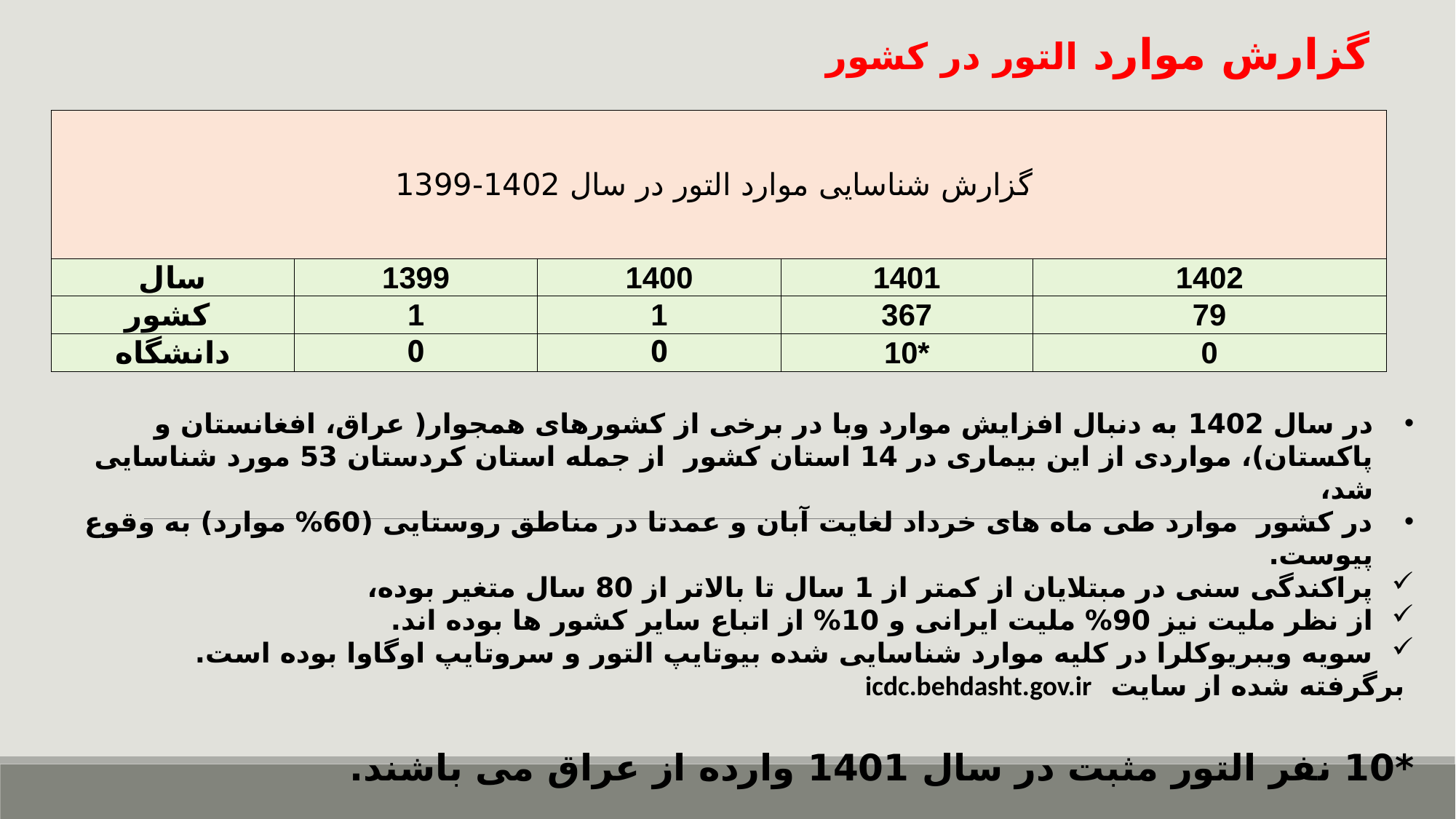

گزارش موارد التور در کشور
| گزارش شناسایی موارد التور در سال 1402-1399 |  |  |  |  |
| --- | --- | --- | --- | --- |
| سال | 1399 | 1400 | 1401 | 1402 |
| کشور | 1 | 1 | 367 | 79 |
| دانشگاه | 0 | 0 | 10\* | 0 |
در سال 1402 به دنبال افزایش موارد وبا در برخی از کشورهای همجوار( عراق، افغانستان و پاکستان)، مواردی از این بیماری در 14 استان کشور  از جمله استان کردستان 53 مورد شناسایی شد،
در کشور  موارد طی ماه های خرداد لغایت آبان و عمدتا در مناطق روستایی (60% موارد) به وقوع پیوست.
پراکندگی سنی در مبتلایان از کمتر از 1 سال تا بالاتر از 80 سال متغیر بوده،
از نظر ملیت نیز 90% ملیت ایرانی و 10% از اتباع سایر کشور ها بوده اند.
سویه ویبریوکلرا در کلیه موارد شناسایی شده بیوتایپ التور و سروتایپ اوگاوا بوده است.
 برگرفته شده از سایت  icdc.behdasht.gov.ir

*10 نفر التور مثبت در سال 1401 وارده از عراق می باشند.